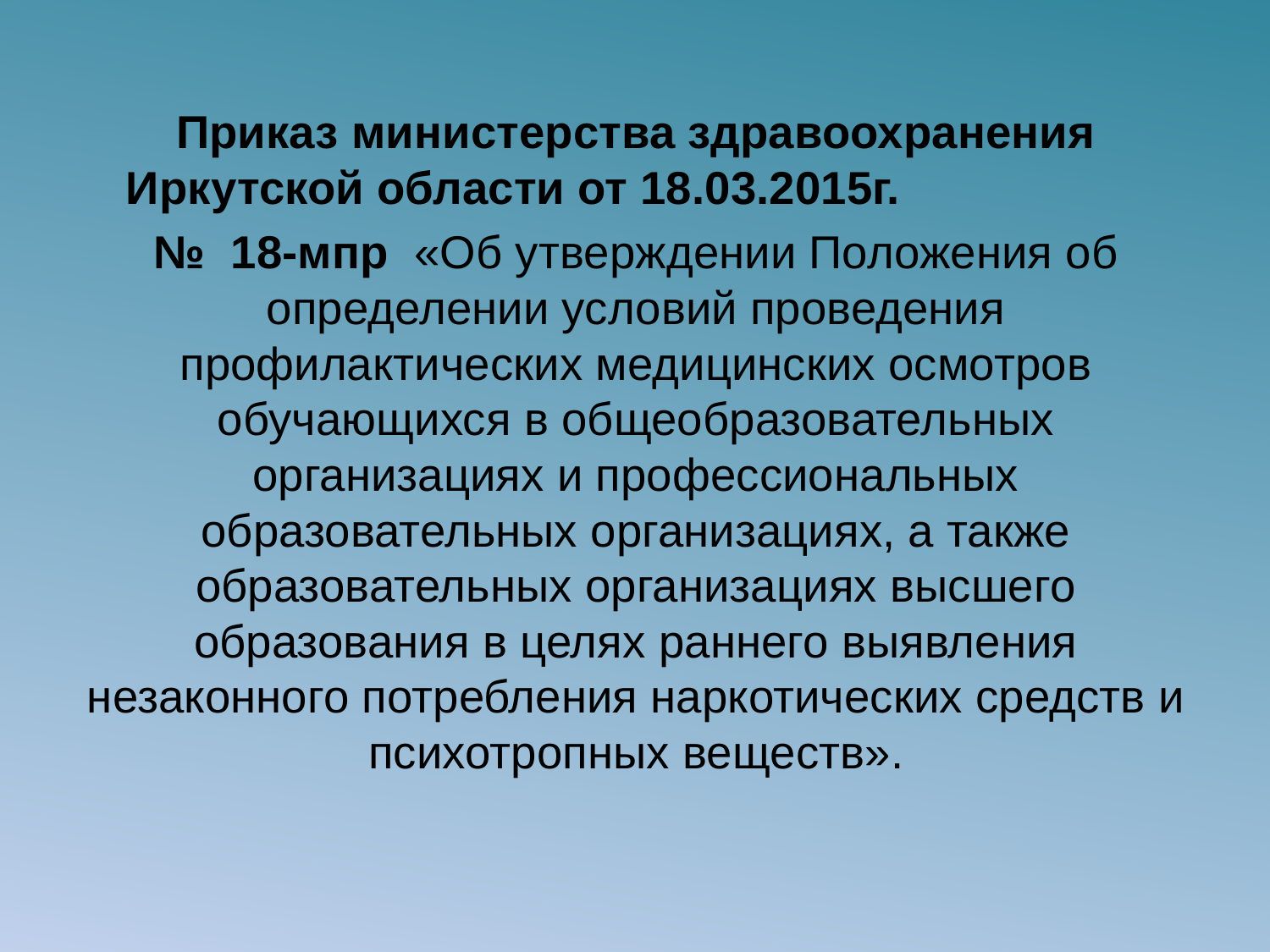

Приказ министерства здравоохранения Иркутской области от 18.03.2015г.
№  18-мпр  «Об утверждении Положения об определении условий проведения профилактических медицинских осмотров обучающихся в общеобразовательных организациях и профессиональных образовательных организациях, а также образовательных организациях высшего образования в целях раннего выявления незаконного потребления наркотических средств и психотропных веществ».